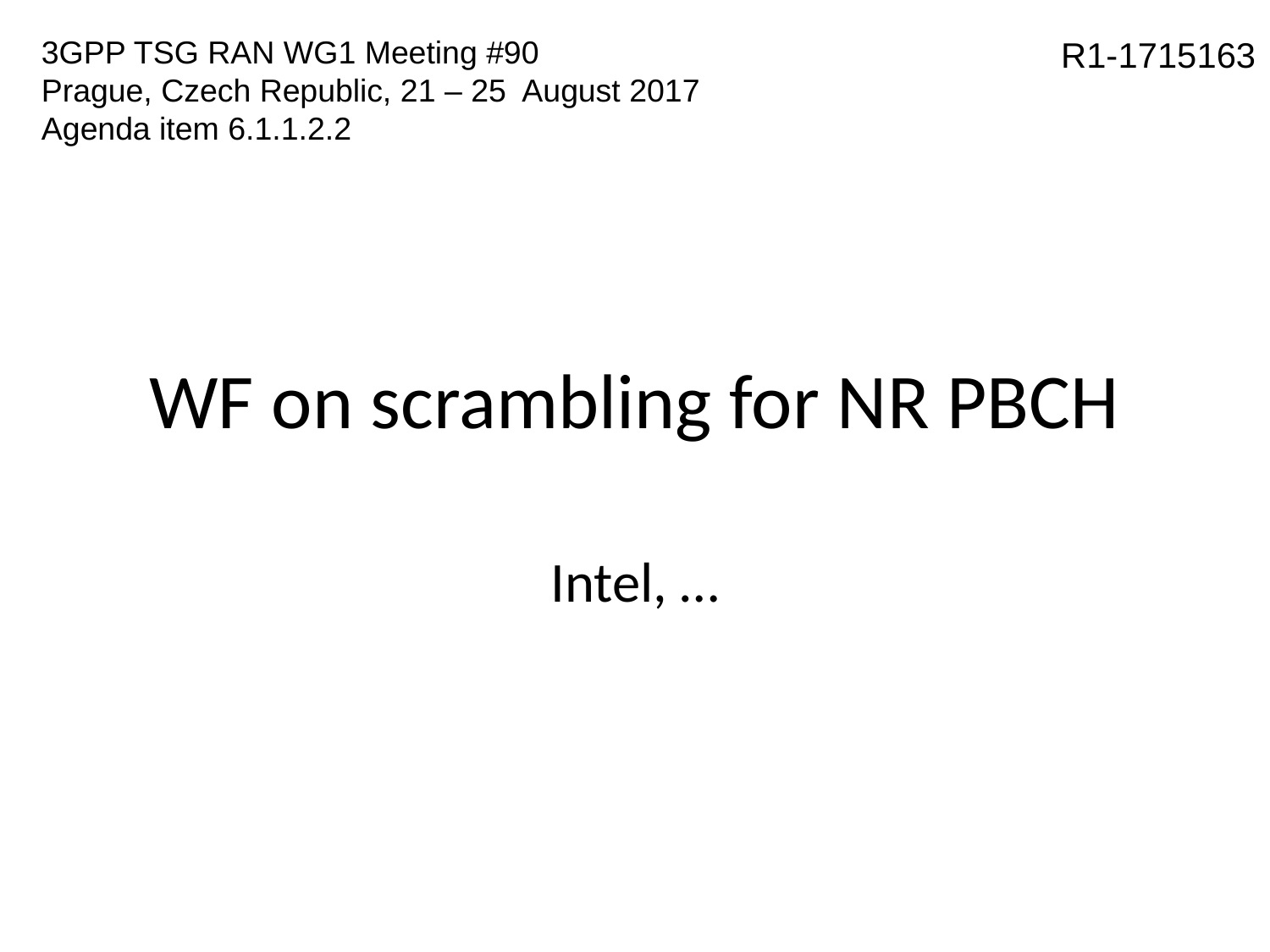

3GPP TSG RAN WG1 Meeting #90
Prague, Czech Republic, 21 – 25  August 2017
Agenda item 6.1.1.2.2
R1-1715163
# WF on scrambling for NR PBCH
Intel, …